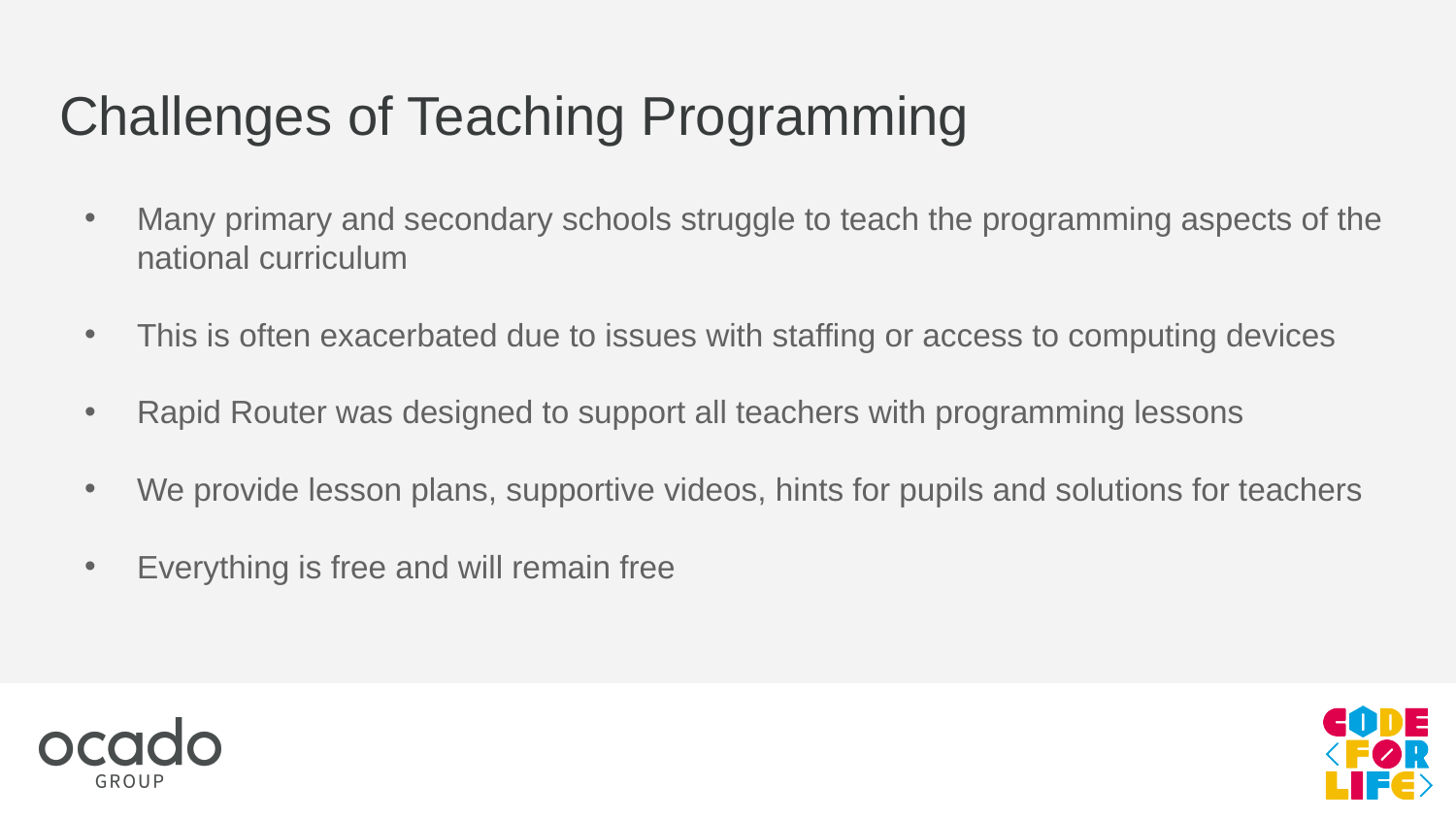

# Challenges of Teaching Programming
Many primary and secondary schools struggle to teach the programming aspects of the national curriculum

This is often exacerbated due to issues with staffing or access to computing devices

Rapid Router was designed to support all teachers with programming lessons

We provide lesson plans, supportive videos, hints for pupils and solutions for teachers

Everything is free and will remain free